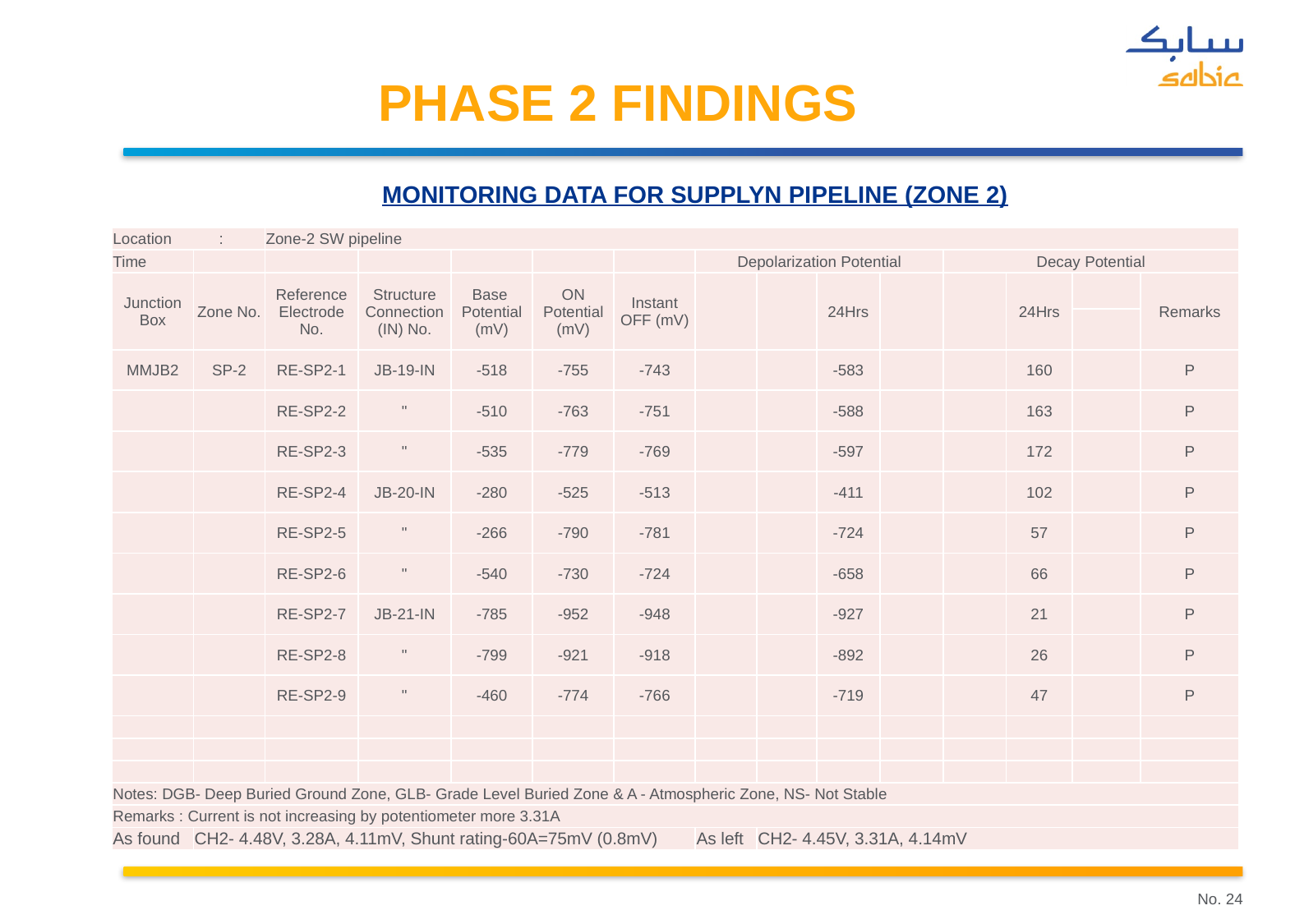

# PHASE 2 FINDINGS
MONITORING DATA FOR SUPPLYN PIPELINE (ZONE 2)

| Location : |  | Zone-2 SW pipeline |  |  |  |  |  |  |  |  |  |  |  |  |
| --- | --- | --- | --- | --- | --- | --- | --- | --- | --- | --- | --- | --- | --- | --- |
| Time |  |  |  |  |  |  | Depolarization Potential |  |  |  | Decay Potential |  |  |  |
| Junction Box | Zone No. | Reference Electrode No. | Structure Connection (IN) No. | Base Potential (mV) | ON Potential (mV) | Instant OFF (mV) |  |  | 24Hrs |  |  | 24Hrs |  | Remarks |
|  |  |  |  |  |  |  |  |  |  |  |  |  |  |  |
| MMJB2 | SP-2 | RE-SP2-1 | JB-19-IN | -518 | -755 | -743 |  |  | -583 |  |  | 160 |  | P |
|  |  | RE-SP2-2 | " | -510 | -763 | -751 |  |  | -588 |  |  | 163 |  | P |
|  |  | RE-SP2-3 | " | -535 | -779 | -769 |  |  | -597 |  |  | 172 |  | P |
|  |  | RE-SP2-4 | JB-20-IN | -280 | -525 | -513 |  |  | -411 |  |  | 102 |  | P |
|  |  | RE-SP2-5 | " | -266 | -790 | -781 |  |  | -724 |  |  | 57 |  | P |
|  |  | RE-SP2-6 | " | -540 | -730 | -724 |  |  | -658 |  |  | 66 |  | P |
|  |  | RE-SP2-7 | JB-21-IN | -785 | -952 | -948 |  |  | -927 |  |  | 21 |  | P |
|  |  | RE-SP2-8 | " | -799 | -921 | -918 |  |  | -892 |  |  | 26 |  | P |
|  |  | RE-SP2-9 | " | -460 | -774 | -766 |  |  | -719 |  |  | 47 |  | P |
|  |  |  |  |  |  |  |  |  |  |  |  |  |  |  |
|  |  |  |  |  |  |  |  |  |  |  |  |  |  |  |
|  |  |  |  |  |  |  |  |  |  |  |  |  |  |  |
| Notes: DGB- Deep Buried Ground Zone, GLB- Grade Level Buried Zone & A - Atmospheric Zone, NS- Not Stable |  |  |  |  |  |  |  |  |  |  |  |  |  |  |
| Remarks : Current is not increasing by potentiometer more 3.31A |  |  |  |  |  |  |  |  |  |  |  |  |  |  |
| As found | CH2- 4.48V, 3.28A, 4.11mV, Shunt rating-60A=75mV (0.8mV) |  |  |  |  |  | As left | CH2- 4.45V, 3.31A, 4.14mV |  |  |  |  |  |  |